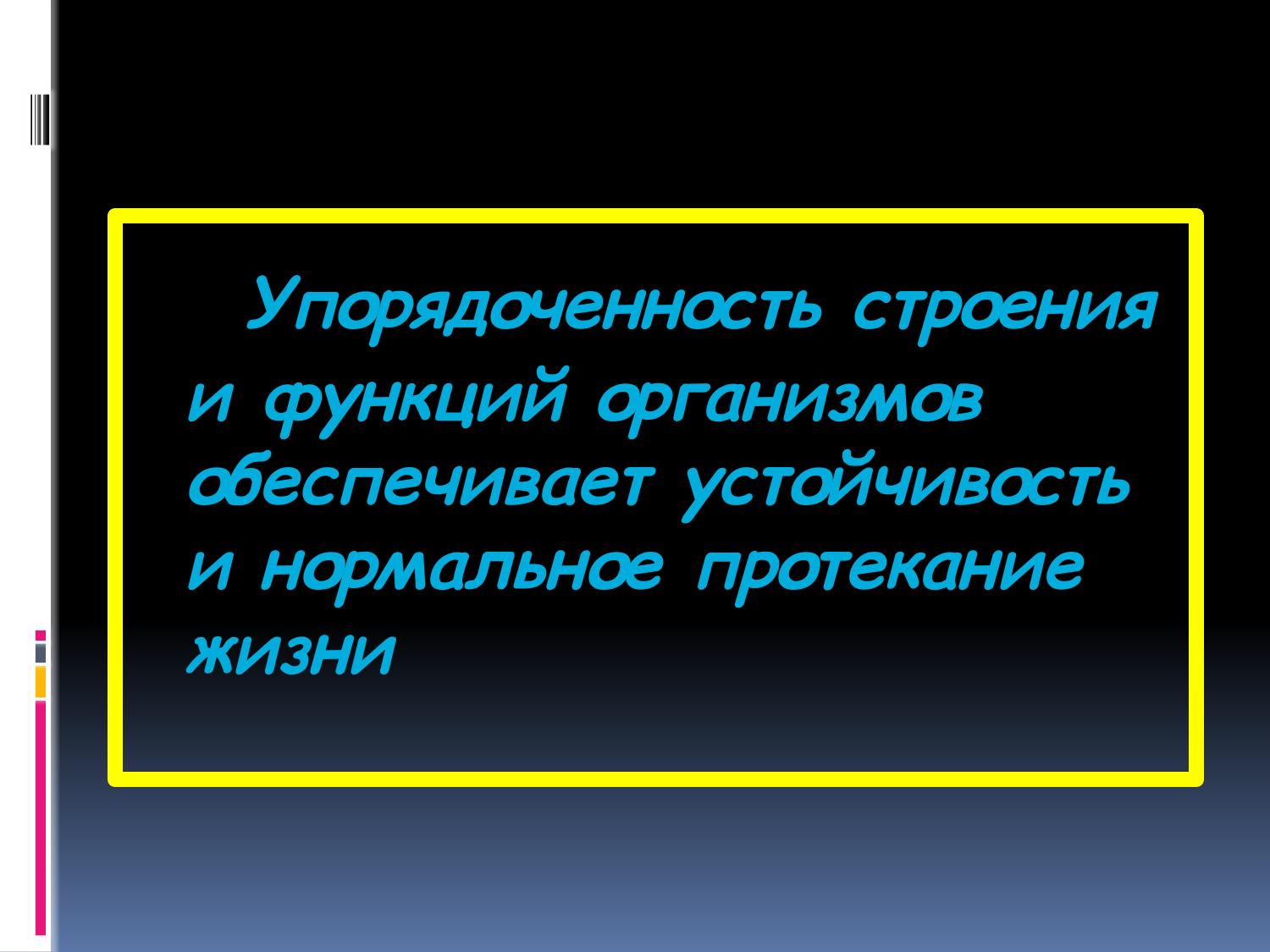

Упорядоченность строения и функций организмов обеспечивает устойчивость и нормальное протекание жизни